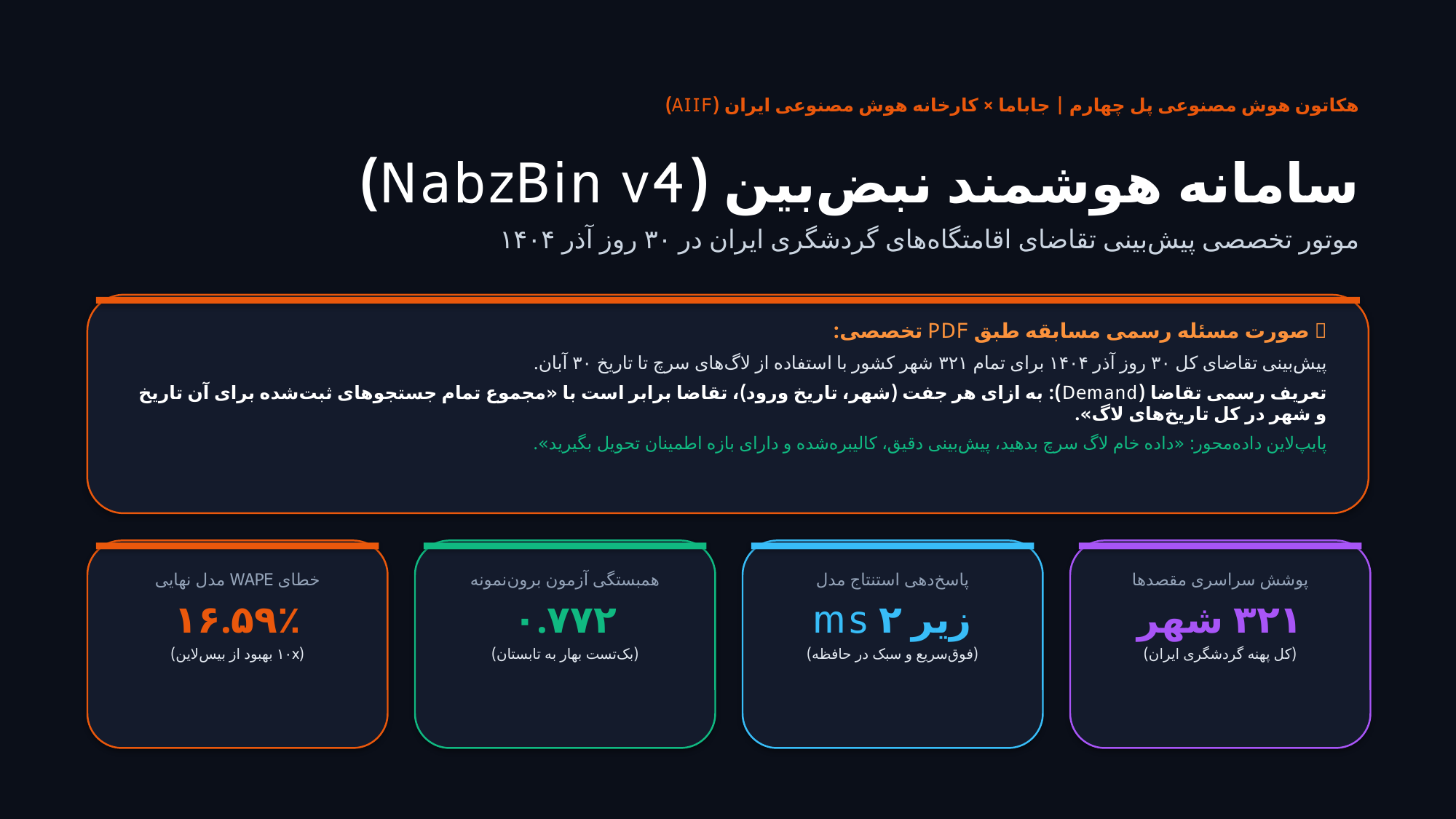

هکاتون هوش مصنوعی پل چهارم | جاباما × کارخانه هوش مصنوعی ایران (AIIF)
سامانه هوشمند نبض‌بین (NabzBin v4)
موتور تخصصی پیش‌بینی تقاضای اقامتگاه‌های گردشگری ایران در ۳۰ روز آذر ۱۴۰۴

🎯 صورت مسئله رسمی مسابقه طبق PDF تخصصی:
پیش‌بینی تقاضای کل ۳۰ روز آذر ۱۴۰۴ برای تمام ۳۲۱ شهر کشور با استفاده از لاگ‌های سرچ تا تاریخ ۳۰ آبان.
تعریف رسمی تقاضا (Demand): به ازای هر جفت (شهر، تاریخ ورود)، تقاضا برابر است با «مجموع تمام جستجوهای ثبت‌شده برای آن تاریخ و شهر در کل تاریخ‌های لاگ».
پایپ‌لاین داده‌محور: «داده خام لاگ سرچ بدهید، پیش‌بینی دقیق، کالیبره‌شده و دارای بازه اطمینان تحویل بگیرید».

خطای WAPE مدل نهایی
۱۶.۵۹٪
(۱۰x بهبود از بیس‌لاین)
همبستگی آزمون برون‌نمونه
۰.۷۷۲
(بک‌تست بهار به تابستان)
پاسخ‌دهی استنتاج مدل
زیر ۲ ms
(فوق‌سریع و سبک در حافظه)
پوشش سراسری مقصدها
۳۲۱ شهر
(کل پهنه گردشگری ایران)